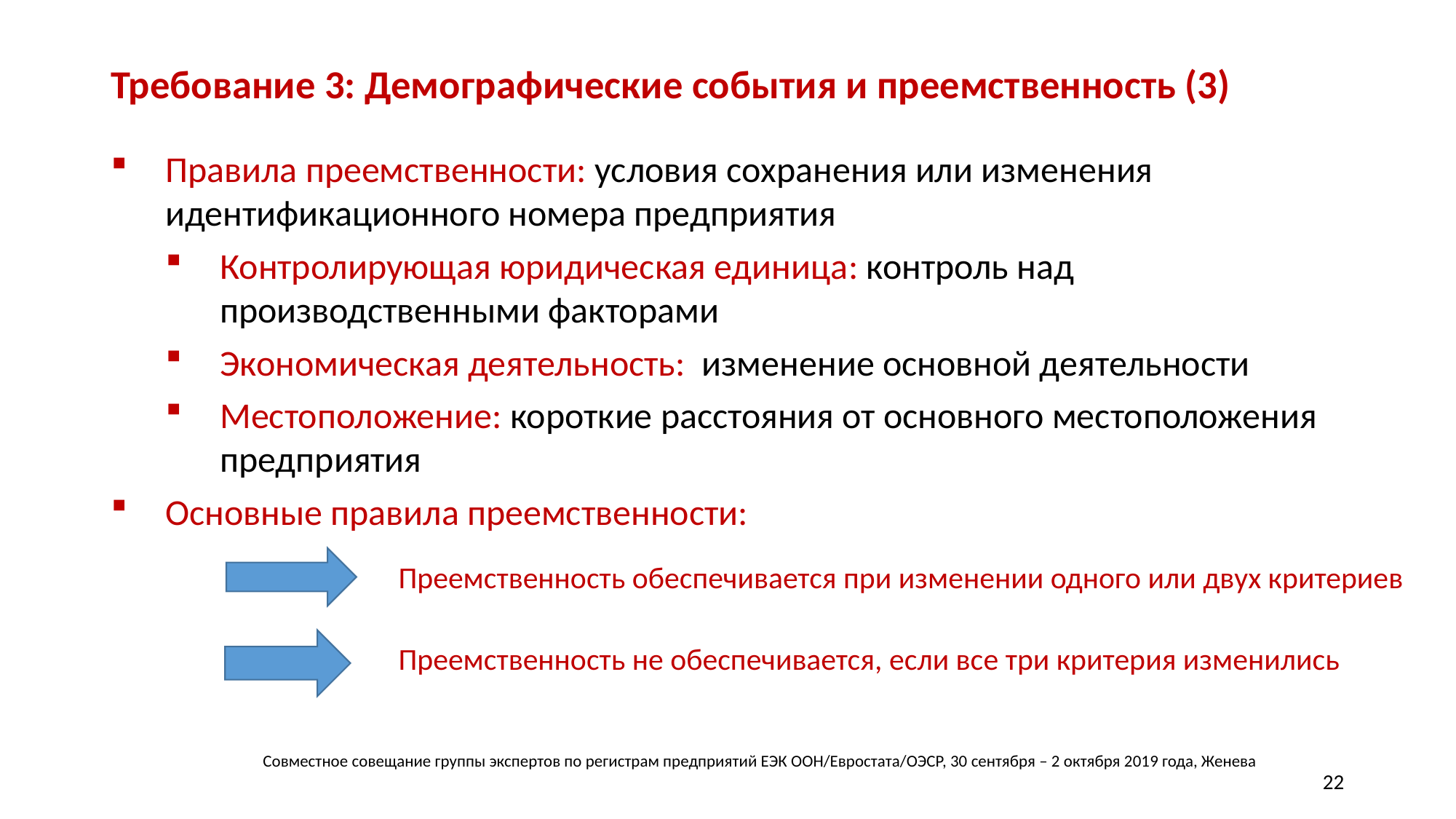

# Требование 3: Демографические события и преемственность (3)
Правила преемственности: условия сохранения или изменения идентификационного номера предприятия
Контролирующая юридическая единица: контроль над производственными факторами
Экономическая деятельность:  изменение основной деятельности
Местоположение: короткие расстояния от основного местоположения предприятия
Основные правила преемственности:

Преемственность обеспечивается при изменении одного или двух критериев

Преемственность не обеспечивается, если все три критерия изменились
Совместное совещание группы экспертов по регистрам предприятий ЕЭК ООН/Евростата/ОЭСР, 30 сентября – 2 октября 2019 года, Женева
22